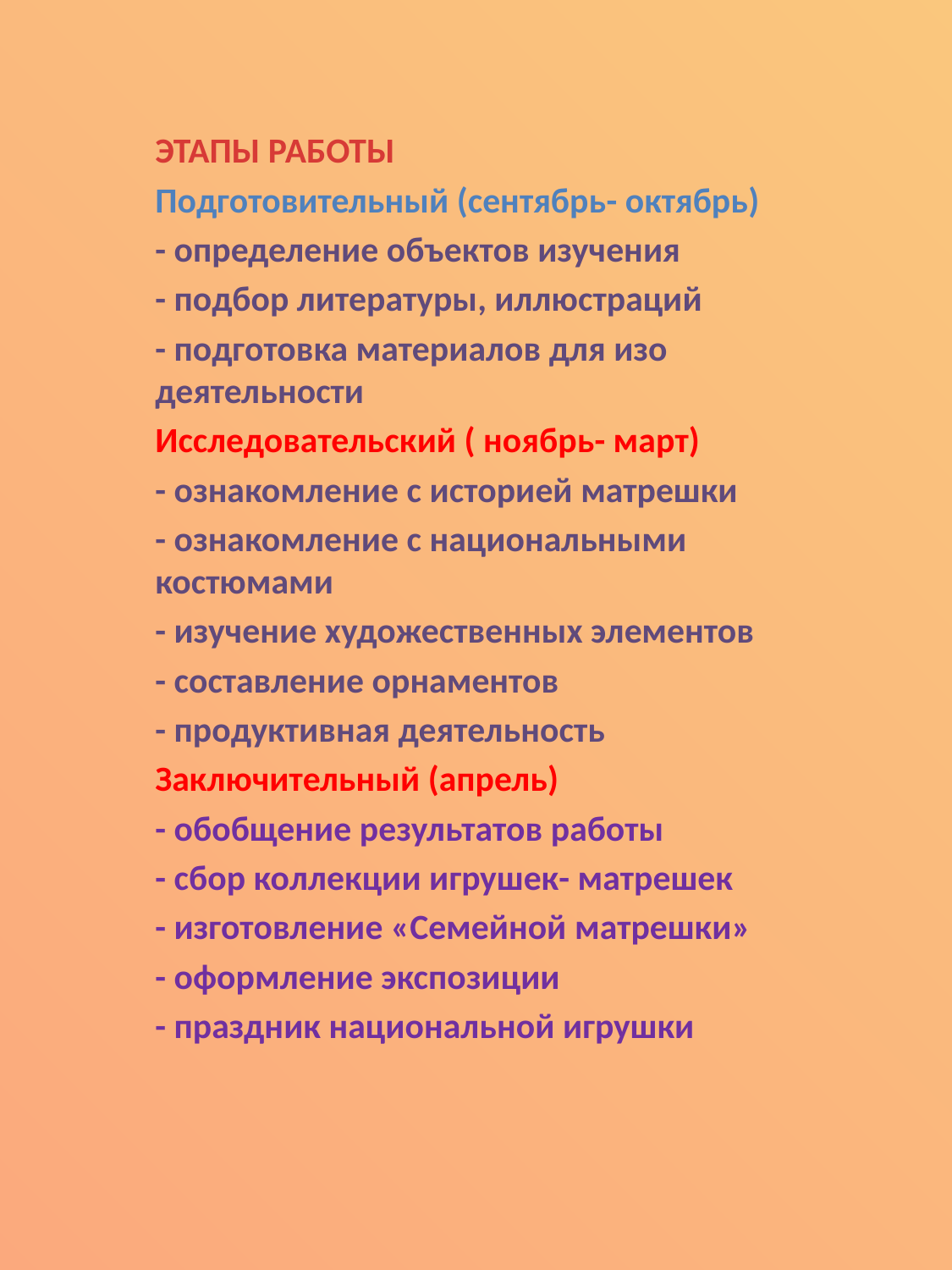

ЭТАПЫ РАБОТЫ
Подготовительный (сентябрь- октябрь)
- определение объектов изучения
- подбор литературы, иллюстраций
- подготовка материалов для изо деятельности
Исследовательский ( ноябрь- март)
- ознакомление с историей матрешки
- ознакомление с национальными костюмами
- изучение художественных элементов
- составление орнаментов
- продуктивная деятельность
Заключительный (апрель)
- обобщение результатов работы
- сбор коллекции игрушек- матрешек
- изготовление «Семейной матрешки»
- оформление экспозиции
- праздник национальной игрушки

#